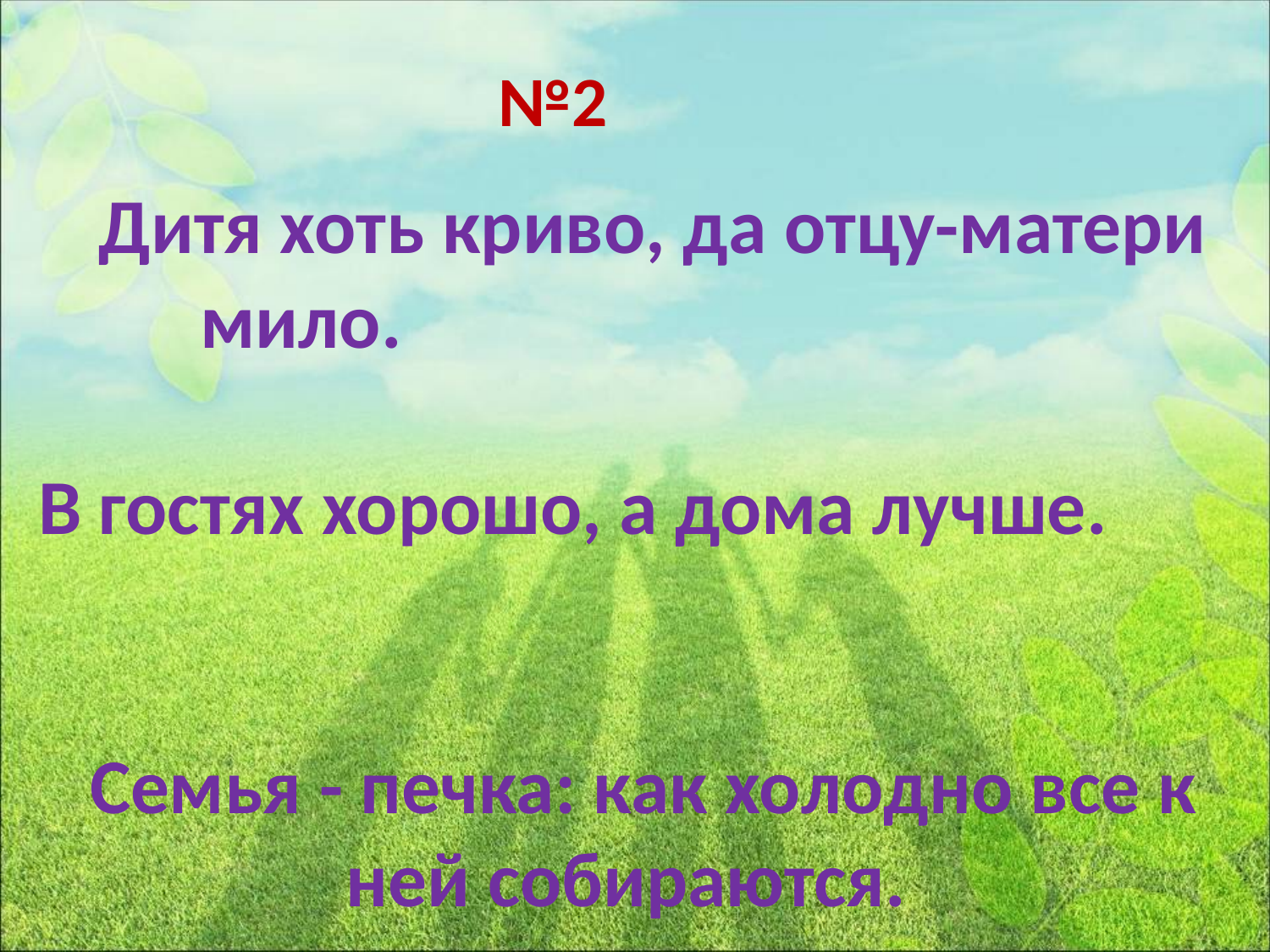

№2
 Дитя хоть криво, да отцу-матери мило.

 В гостях хорошо, а дома лучше.

 Семья - печка: как холодно все к ней собираются.